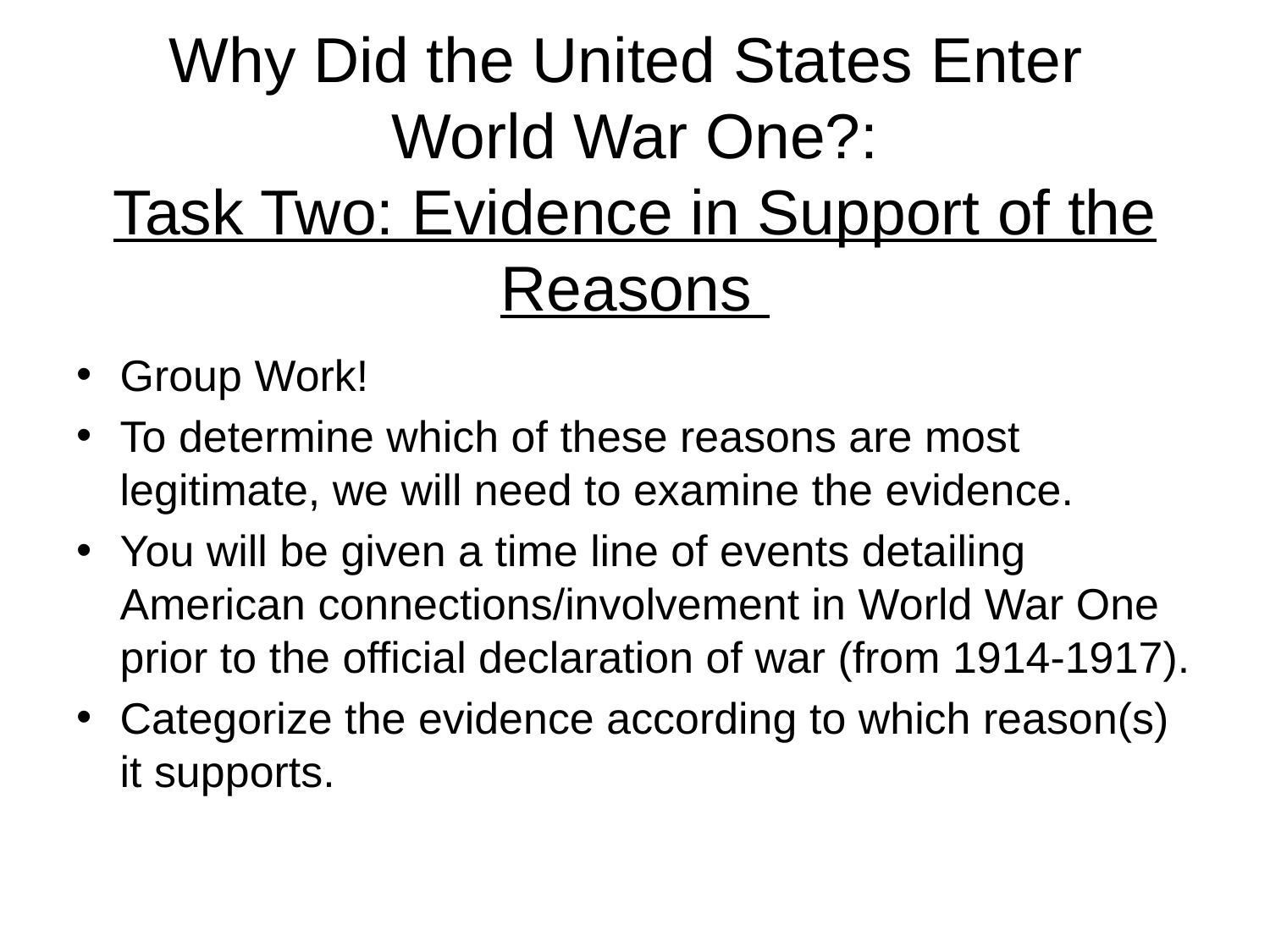

# Why Did the United States Enter World War One?: Task Two: Evidence in Support of the Reasons
Group Work!
To determine which of these reasons are most legitimate, we will need to examine the evidence.
You will be given a time line of events detailing American connections/involvement in World War One prior to the official declaration of war (from 1914-1917).
Categorize the evidence according to which reason(s) it supports.